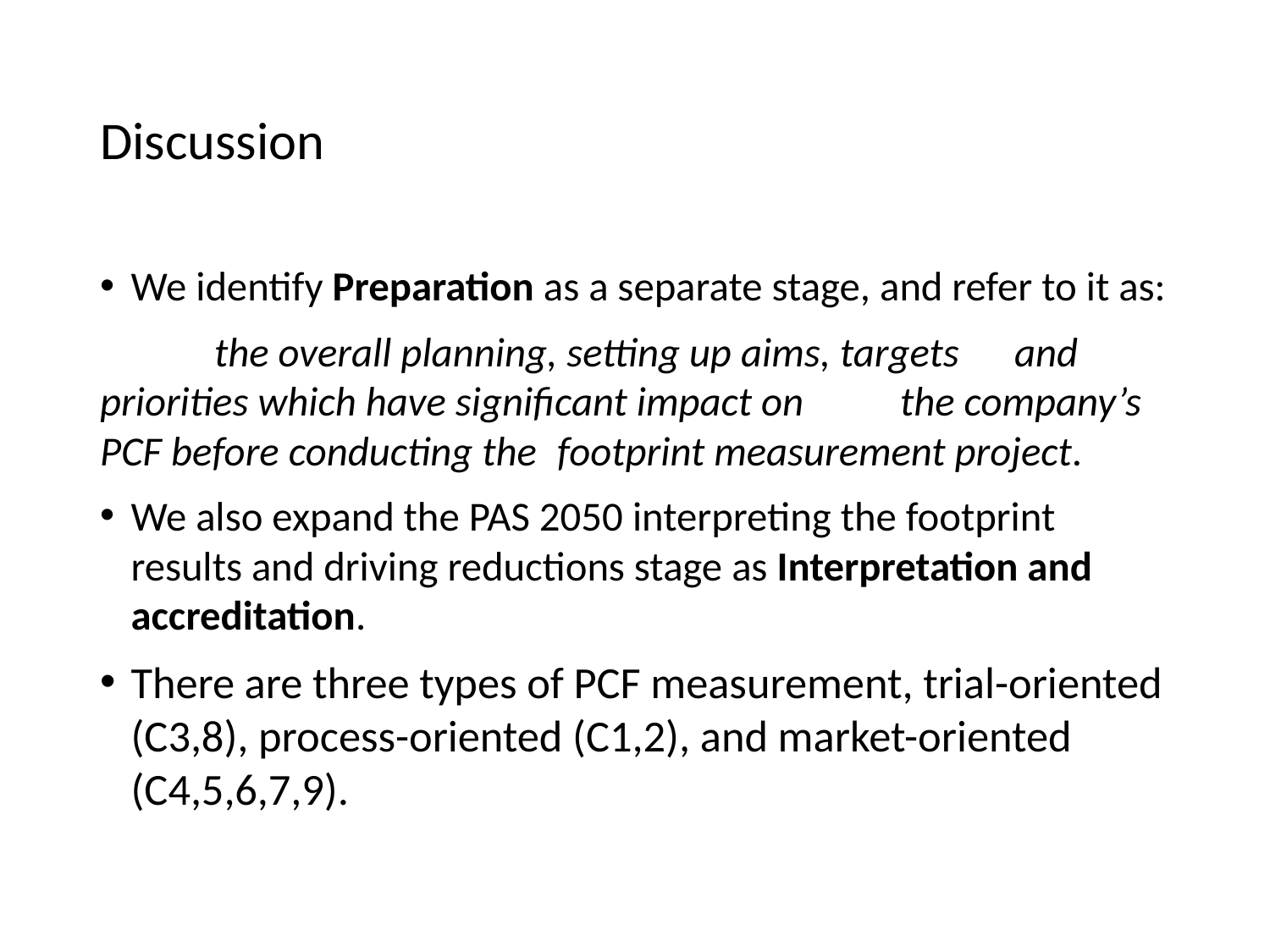

# Discussion
We identify Preparation as a separate stage, and refer to it as:
	the overall planning, setting up aims, targets 	and priorities which have significant impact on 	the company’s PCF before conducting the 	footprint measurement project.
We also expand the PAS 2050 interpreting the footprint results and driving reductions stage as Interpretation and accreditation.
There are three types of PCF measurement, trial-oriented (C3,8), process-oriented (C1,2), and market-oriented (C4,5,6,7,9).